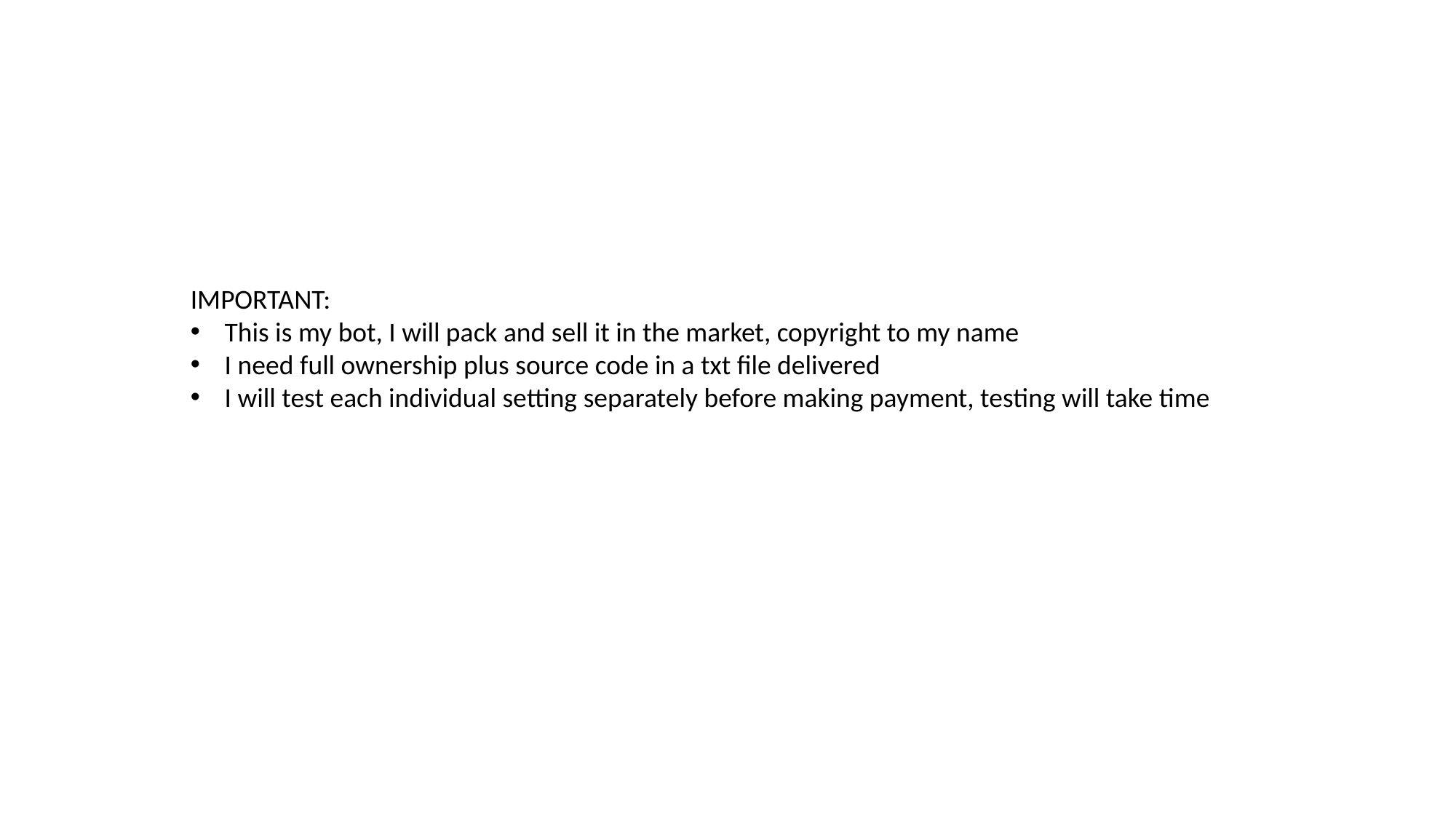

IMPORTANT:
This is my bot, I will pack and sell it in the market, copyright to my name
I need full ownership plus source code in a txt file delivered
I will test each individual setting separately before making payment, testing will take time